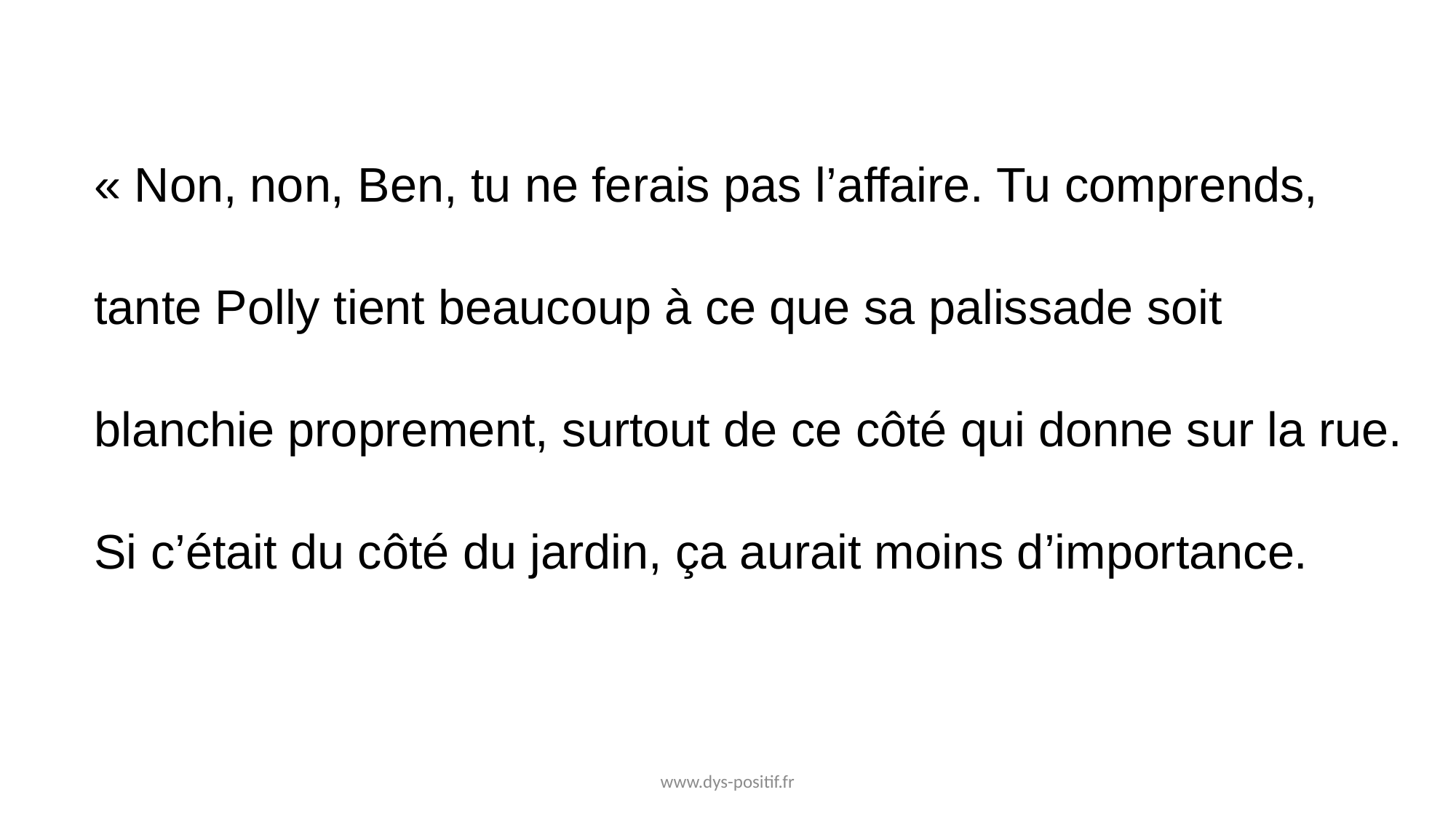

« Non, non, Ben, tu ne ferais pas l’affaire. Tu comprends, tante Polly tient beaucoup à ce que sa palissade soit blanchie proprement, surtout de ce côté qui donne sur la rue. Si c’était du côté du jardin, ça aurait moins d’importance.
www.dys-positif.fr